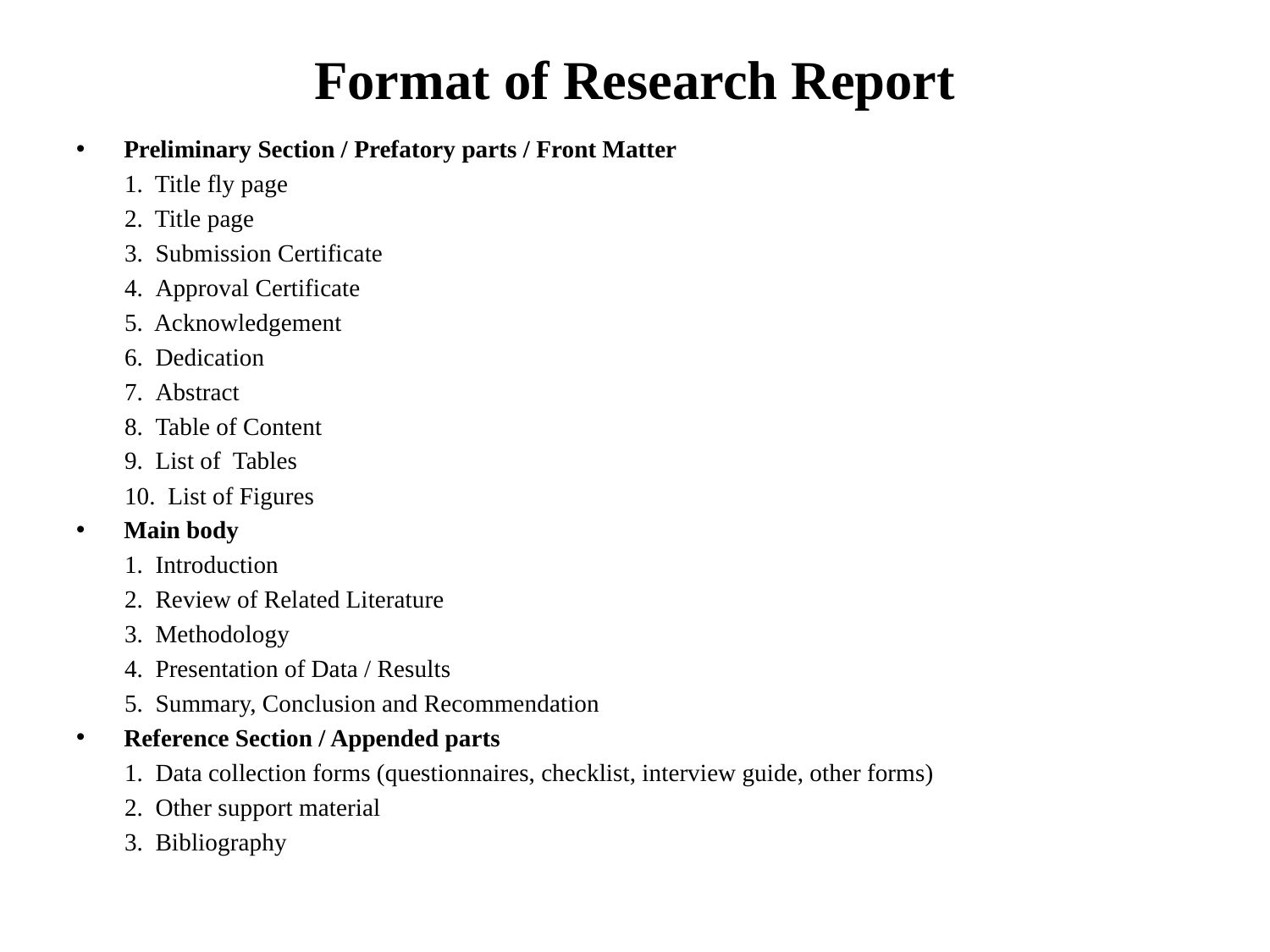

# Format of Research Report
Preliminary Section / Prefatory parts / Front Matter
1.  Title fly page
2.  Title page
3.  Submission Certificate
  Approval Certificate
5.  Acknowledgement
  Dedication
  Abstract
  Table of Content
  List of  Tables
  List of Figures
Main body
  Introduction
  Review of Related Literature
  Methodology
  Presentation of Data / Results
  Summary, Conclusion and Recommendation
Reference Section / Appended parts
1.  Data collection forms (questionnaires, checklist, interview guide, other forms)
2.  Other support material
3.  Bibliography